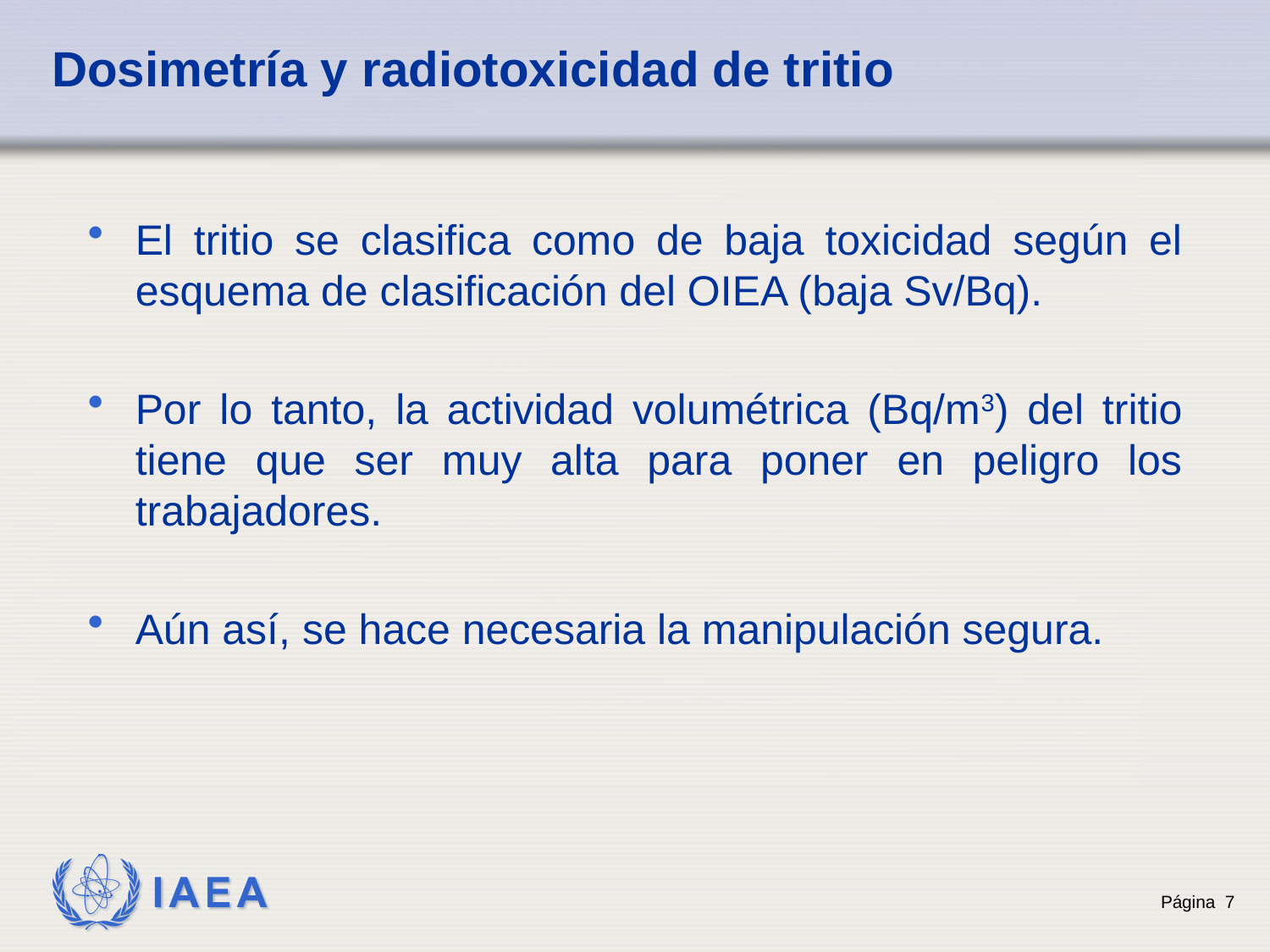

# Dosimetría y radiotoxicidad de tritio
El tritio se clasifica como de baja toxicidad según el esquema de clasificación del OIEA (baja Sv/Bq).

Por lo tanto, la actividad volumétrica (Bq/m3) del tritio tiene que ser muy alta para poner en peligro los trabajadores.

Aún así, se hace necesaria la manipulación segura.
Página  7